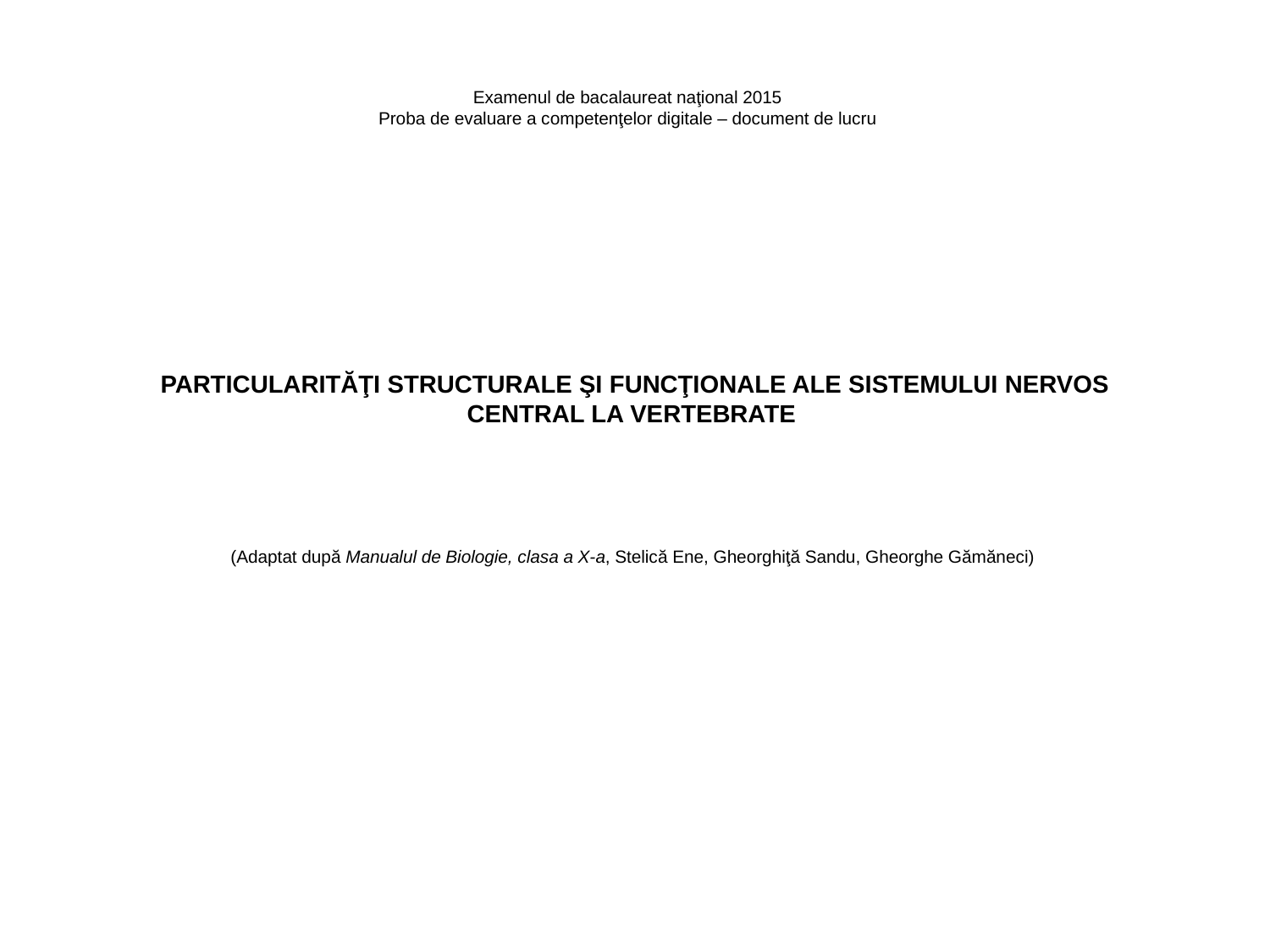

Examenul de bacalaureat naţional 2015
Proba de evaluare a competenţelor digitale – document de lucru
# PARTICULARITĂŢI STRUCTURALE ŞI FUNCŢIONALE ALE SISTEMULUI NERVOS CENTRAL LA VERTEBRATE
(Adaptat după Manualul de Biologie, clasa a X-a, Stelică Ene, Gheorghiţă Sandu, Gheorghe Gămăneci)